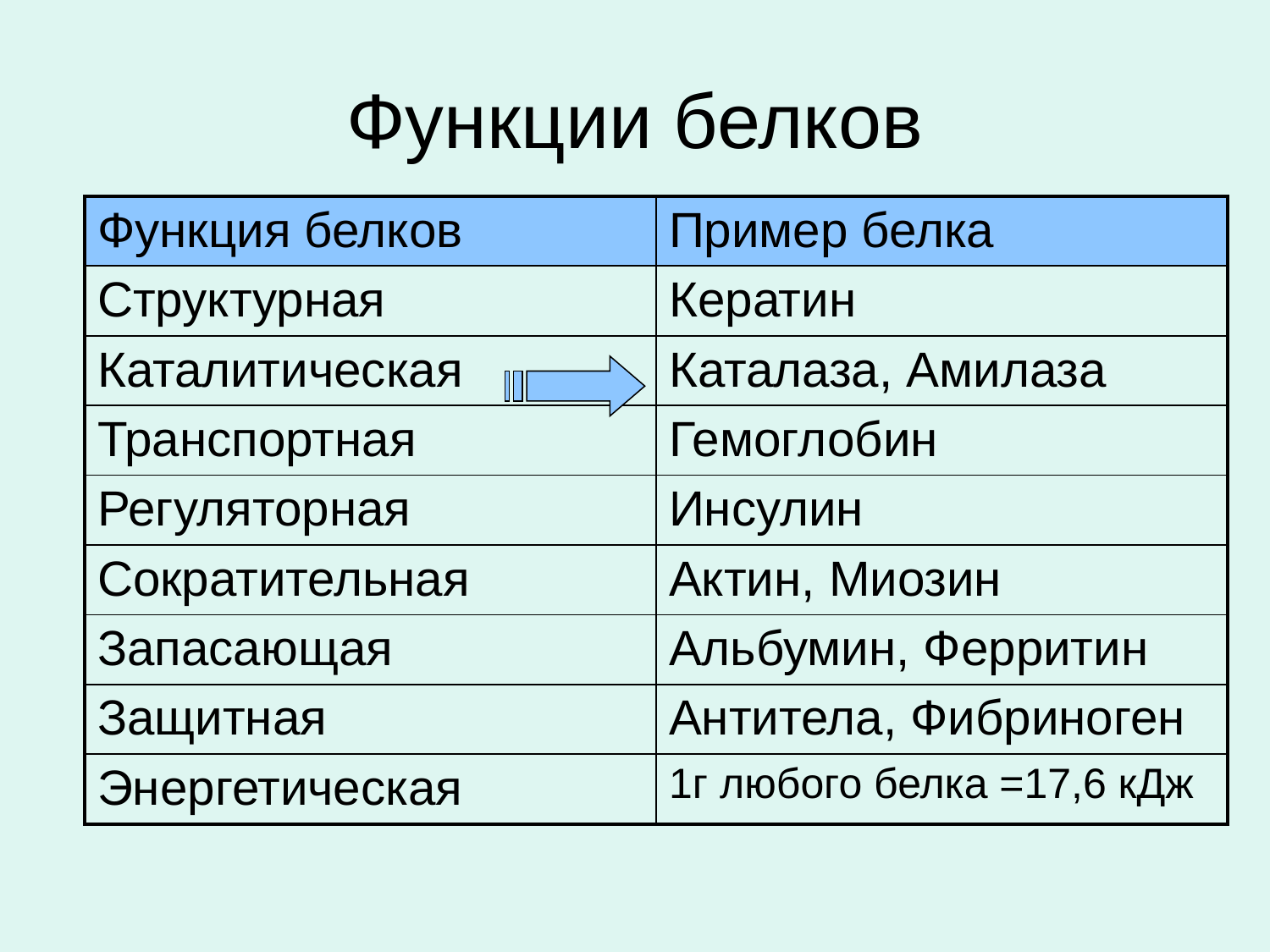

# Функции белков
| Функция белков | Пример белка |
| --- | --- |
| Структурная | Кератин |
| Каталитическая | Каталаза, Амилаза |
| Транспортная | Гемоглобин |
| Регуляторная | Инсулин |
| Сократительная | Актин, Миозин |
| Запасающая | Альбумин, Ферритин |
| Защитная | Антитела, Фибриноген |
| Энергетическая | 1г любого белка =17,6 кДж |